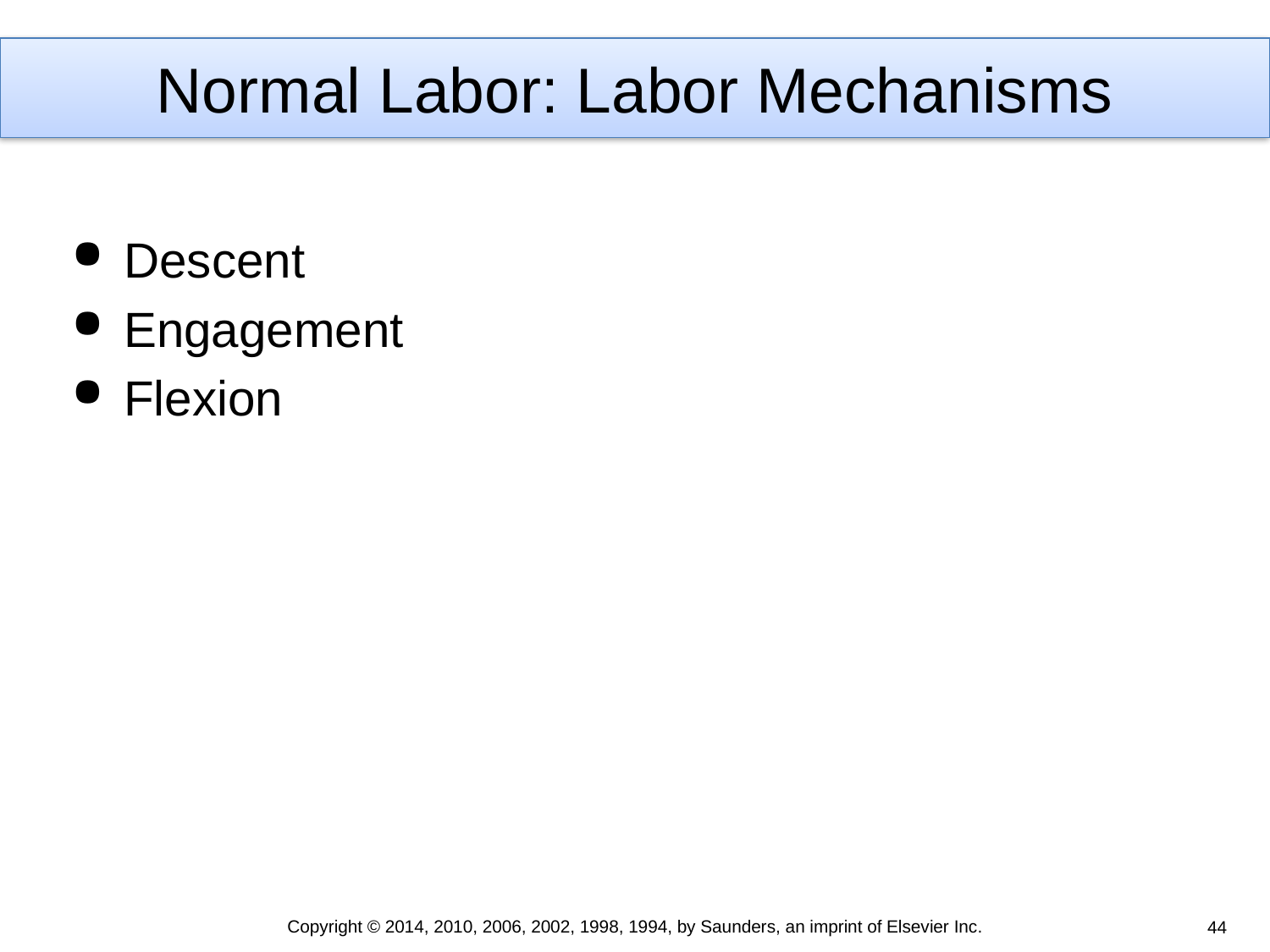

# Normal Labor: Labor Mechanisms
Descent
Engagement
Flexion
Copyright © 2014, 2010, 2006, 2002, 1998, 1994, by Saunders, an imprint of Elsevier Inc.
44